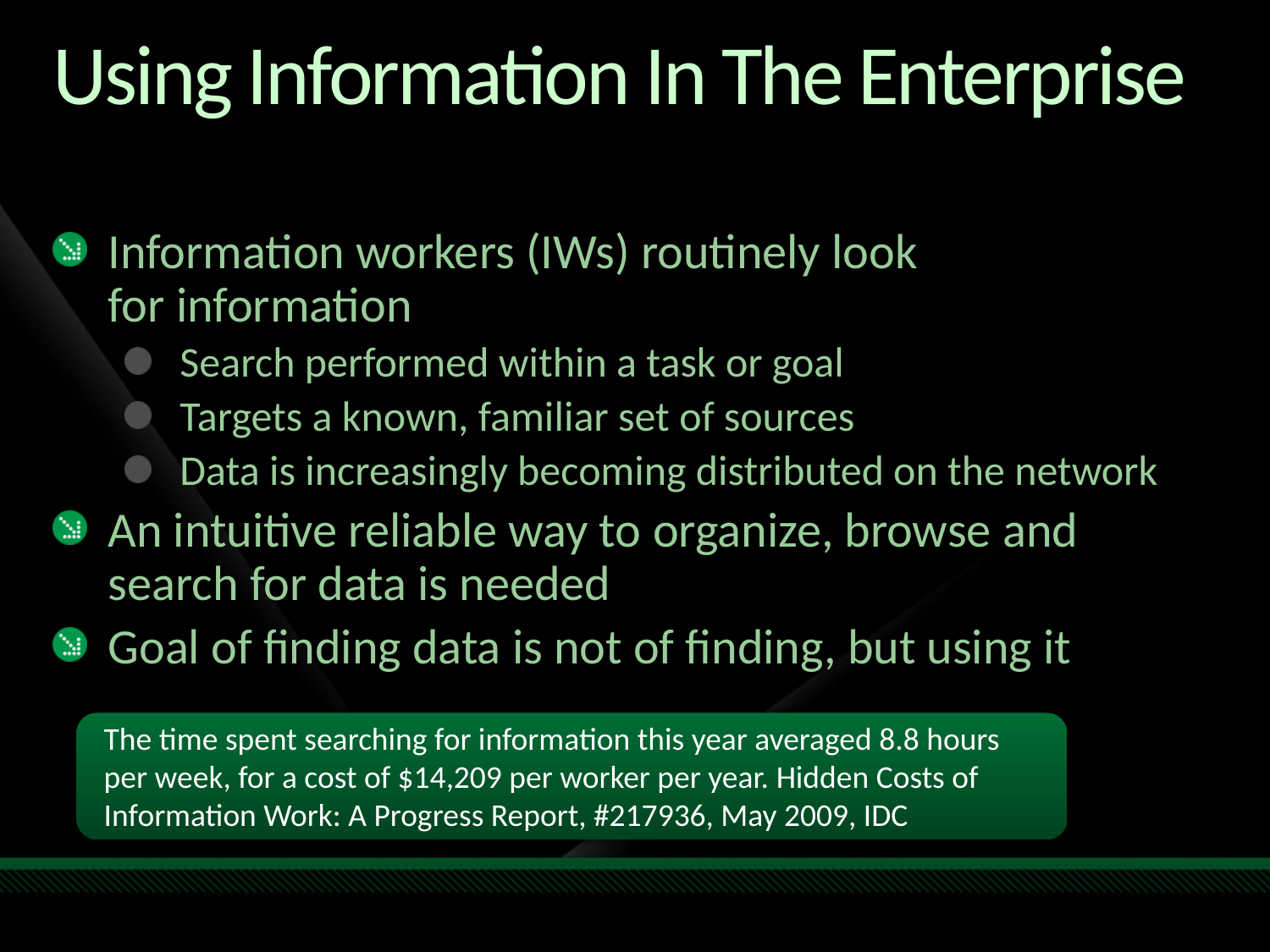

# Using Information In The Enterprise
Information workers (IWs) routinely look
for information
Search performed within a task or goal
Targets a known, familiar set of sources
Data is increasingly becoming distributed on the network
An intuitive reliable way to organize, browse and search for data is needed
Goal of finding data is not of finding, but using it

The time spent searching for information this year averaged 8.8 hours per week, for a cost of $14,209 per worker per year. Hidden Costs of Information Work: A Progress Report, #217936, May 2009, IDC